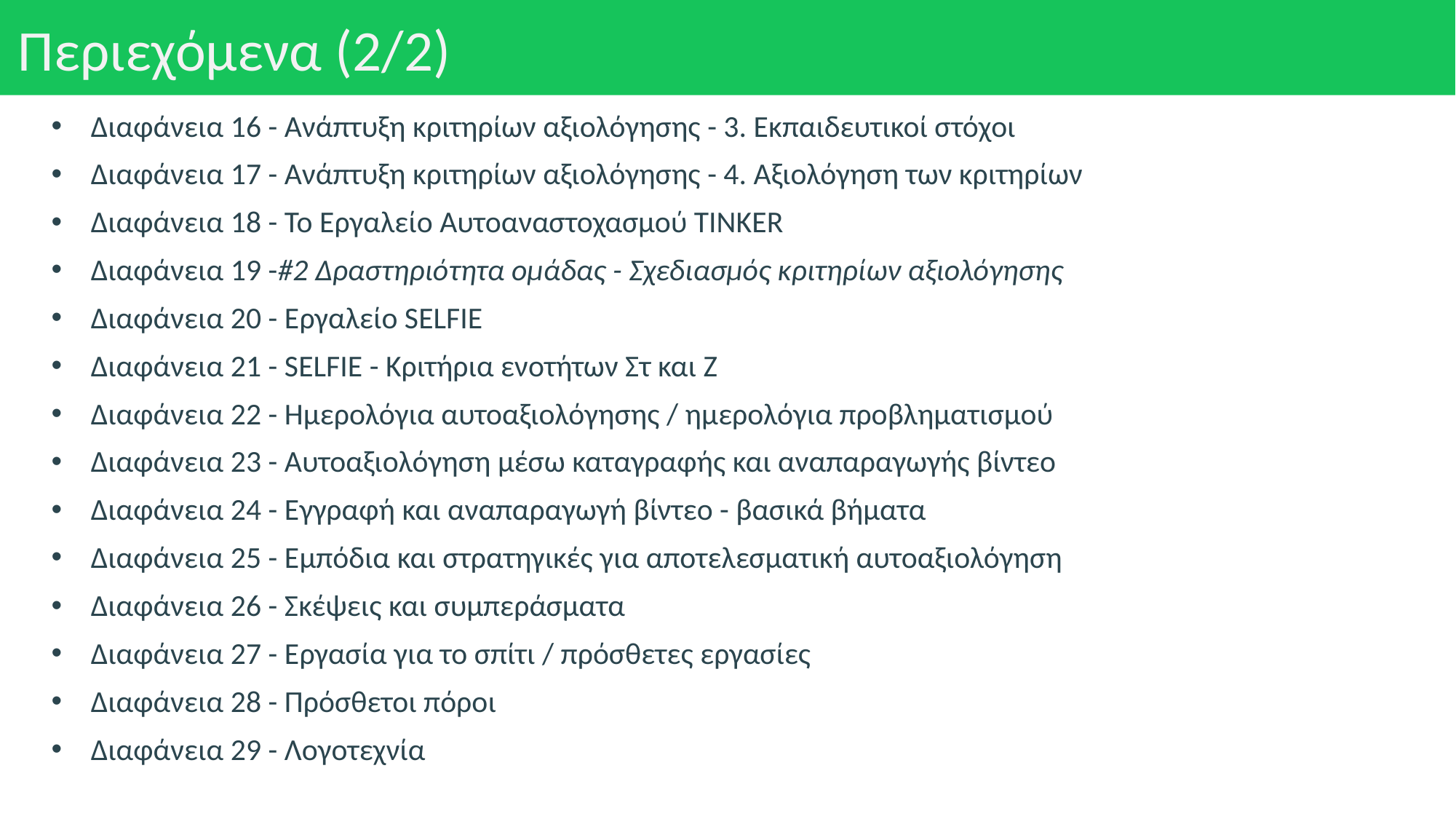

# Περιεχόμενα (2/2)
Διαφάνεια 16 - Ανάπτυξη κριτηρίων αξιολόγησης - 3. Εκπαιδευτικοί στόχοι
Διαφάνεια 17 - Ανάπτυξη κριτηρίων αξιολόγησης - 4. Αξιολόγηση των κριτηρίων
Διαφάνεια 18 - Το Εργαλείο Αυτοαναστοχασμού TINKER
Διαφάνεια 19 -#2 Δραστηριότητα ομάδας - Σχεδιασμός κριτηρίων αξιολόγησης
Διαφάνεια 20 - Εργαλείο SELFIE
Διαφάνεια 21 - SELFIE - Κριτήρια ενοτήτων Στ και Ζ
Διαφάνεια 22 - Ημερολόγια αυτοαξιολόγησης / ημερολόγια προβληματισμού
Διαφάνεια 23 - Αυτοαξιολόγηση μέσω καταγραφής και αναπαραγωγής βίντεο
Διαφάνεια 24 - Εγγραφή και αναπαραγωγή βίντεο - βασικά βήματα
Διαφάνεια 25 - Εμπόδια και στρατηγικές για αποτελεσματική αυτοαξιολόγηση
Διαφάνεια 26 - Σκέψεις και συμπεράσματα
Διαφάνεια 27 - Εργασία για το σπίτι / πρόσθετες εργασίες
Διαφάνεια 28 - Πρόσθετοι πόροι
Διαφάνεια 29 - Λογοτεχνία